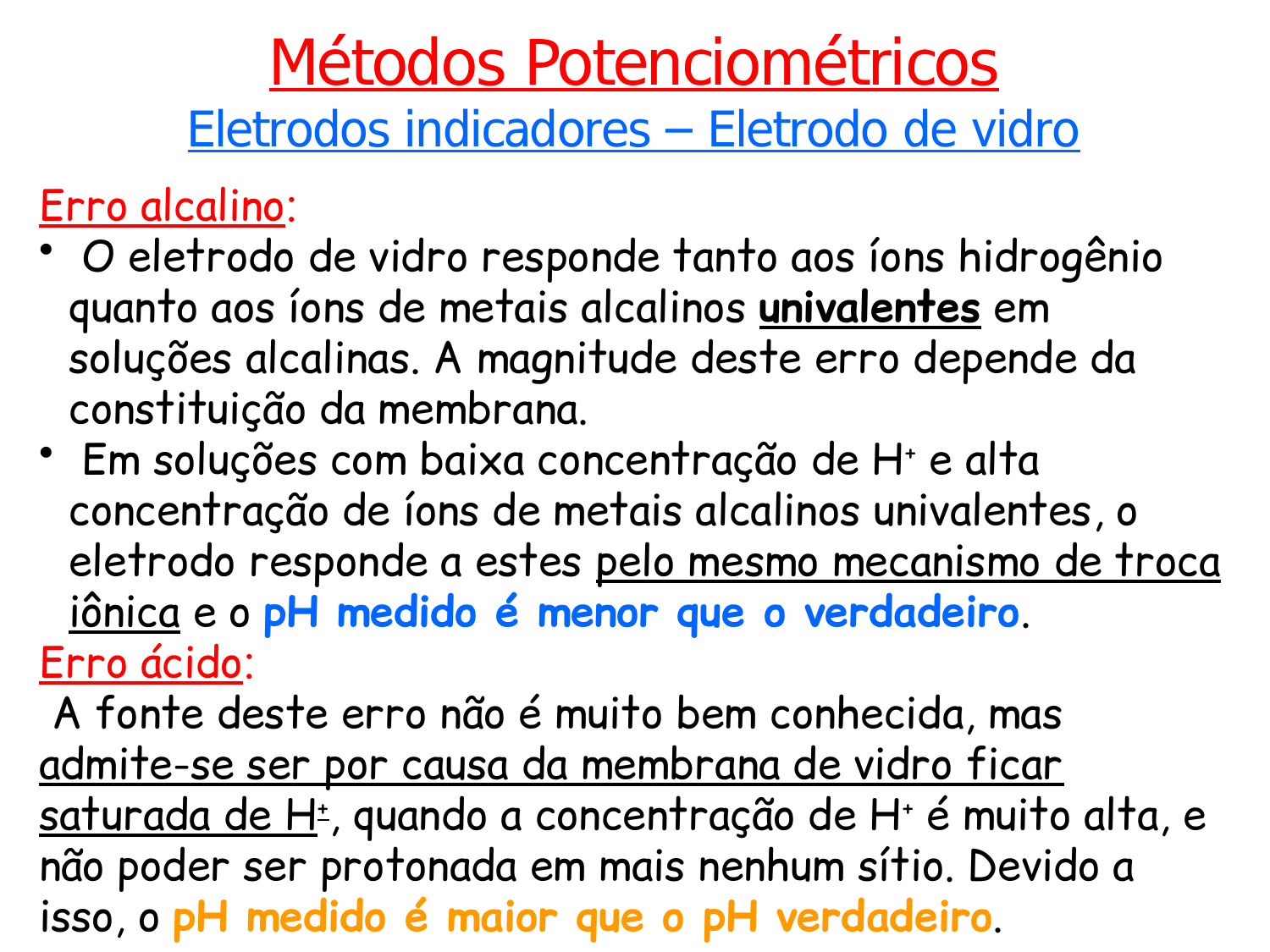

Métodos Potenciométricos
Eletrodos indicadores – Eletrodo de vidro
Erro alcalino:
 O eletrodo de vidro responde tanto aos íons hidrogênio quanto aos íons de metais alcalinos univalentes em soluções alcalinas. A magnitude deste erro depende da constituição da membrana.
 Em soluções com baixa concentração de H+ e alta concentração de íons de metais alcalinos univalentes, o eletrodo responde a estes pelo mesmo mecanismo de troca iônica e o pH medido é menor que o verdadeiro.
Erro ácido:
 A fonte deste erro não é muito bem conhecida, mas admite-se ser por causa da membrana de vidro ficar saturada de H+, quando a concentração de H+ é muito alta, e não poder ser protonada em mais nenhum sítio. Devido a isso, o pH medido é maior que o pH verdadeiro.